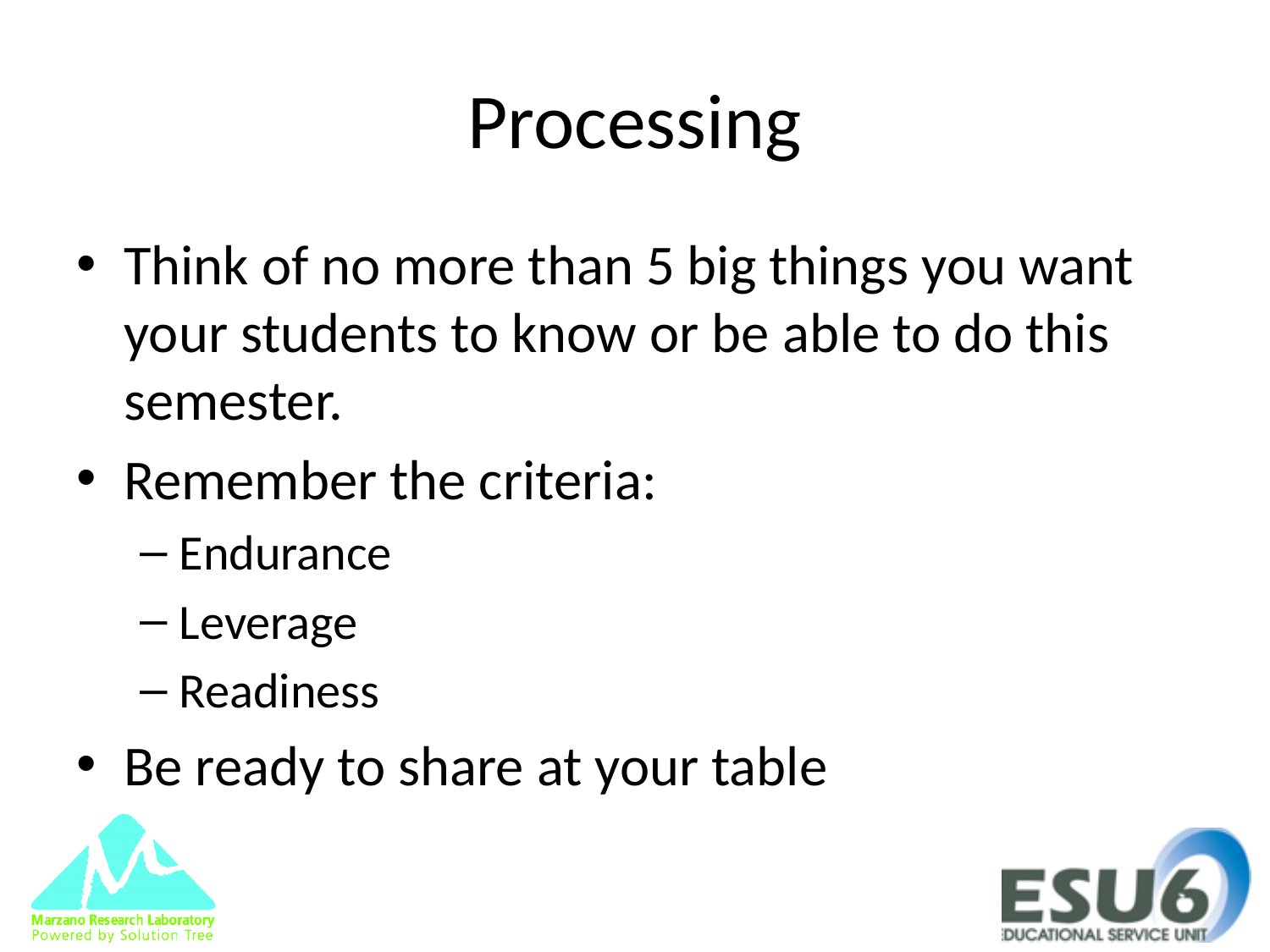

# Processing
Think of no more than 5 big things you want your students to know or be able to do this semester.
Remember the criteria:
Endurance
Leverage
Readiness
Be ready to share at your table